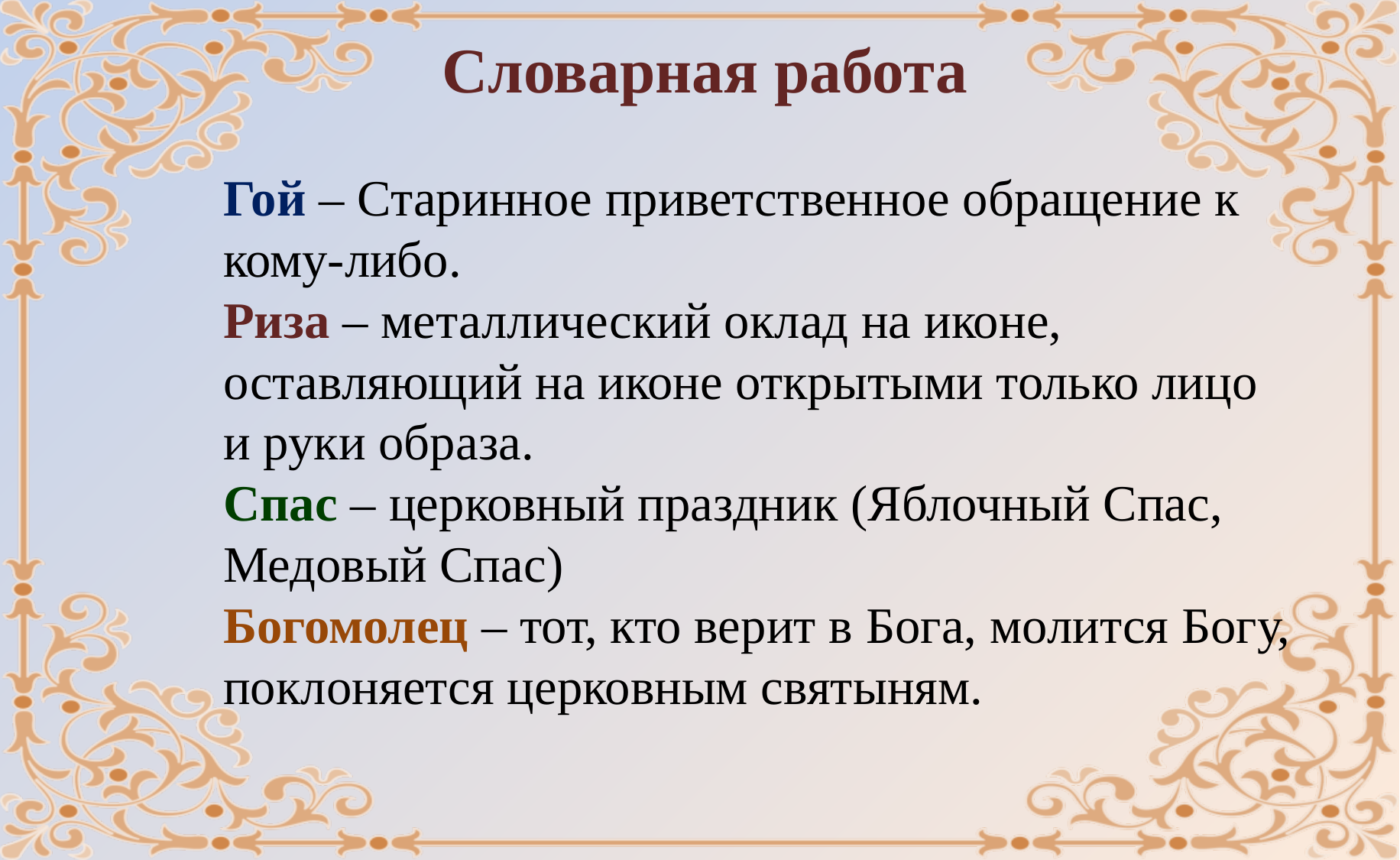

Словарная работа
Гой – Старинное приветственное обращение к кому-либо.
Риза – металлический оклад на иконе, оставляющий на иконе открытыми только лицо и руки образа.
Спас – церковный праздник (Яблочный Спас, Медовый Спас)
Богомолец – тот, кто верит в Бога, молится Богу, поклоняется церковным святыням.